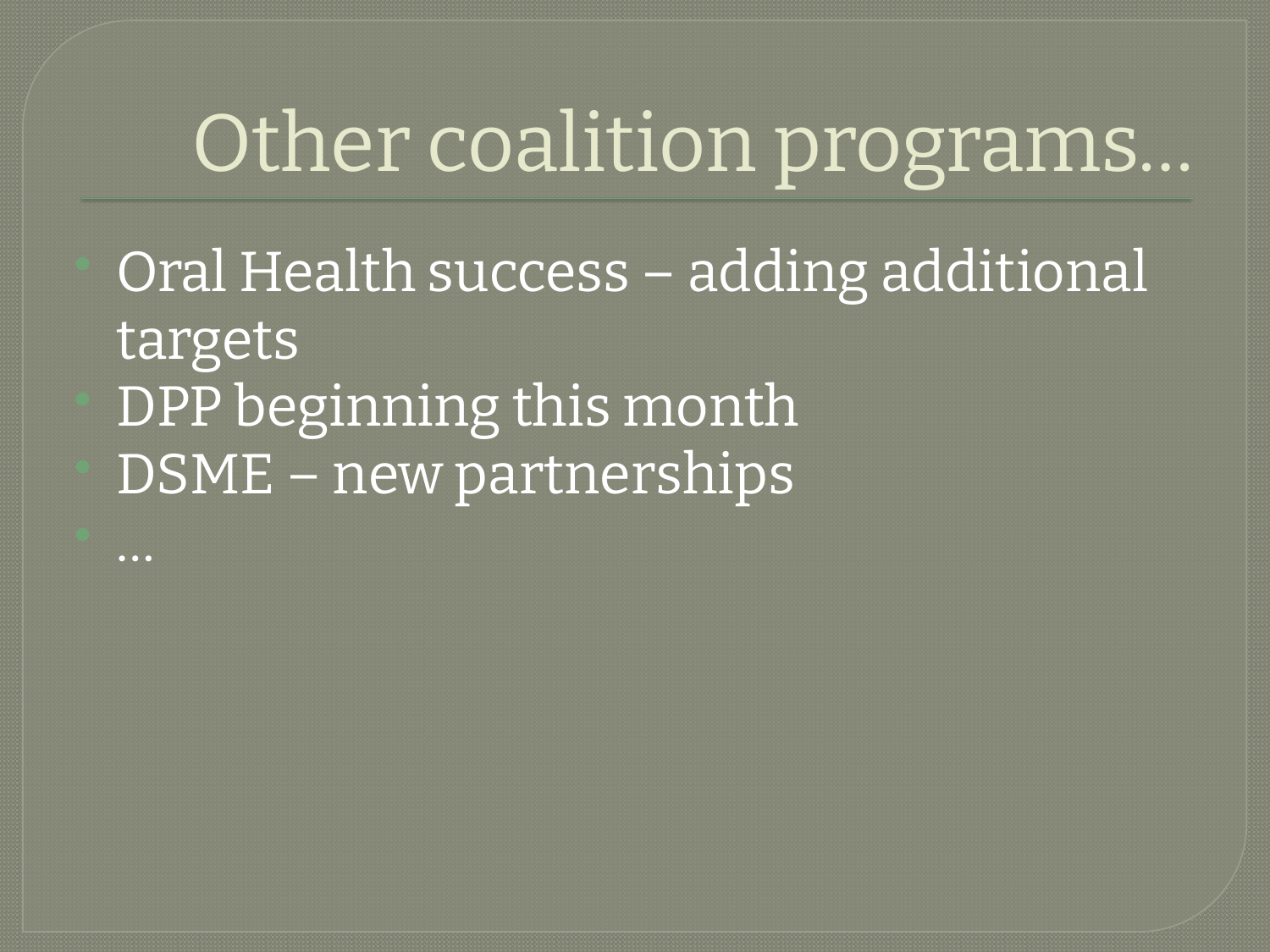

# Other coalition programs…
Oral Health success – adding additional targets
DPP beginning this month
DSME – new partnerships
…